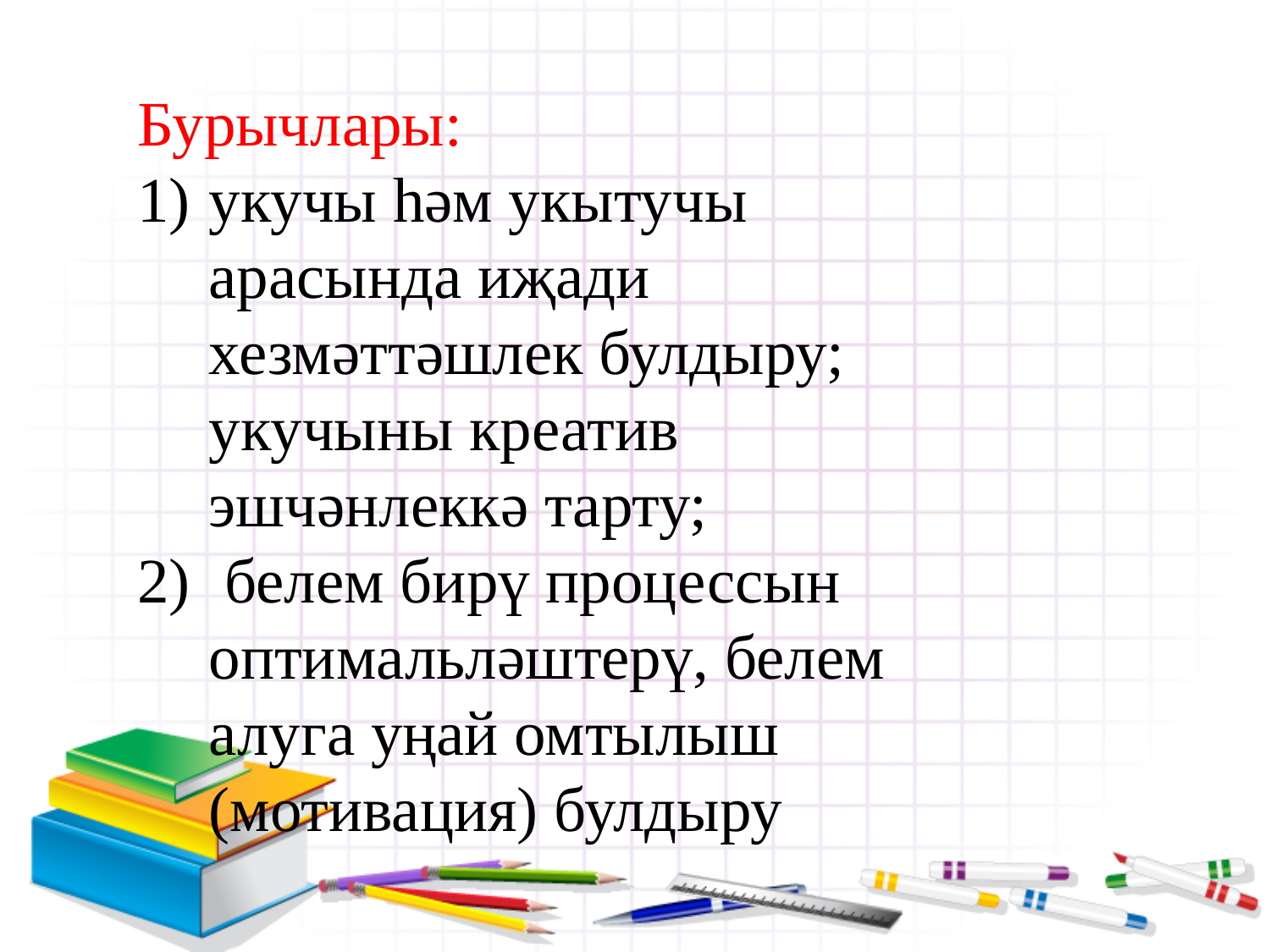

Бурычлары:
укучы һәм укытучы арасында иҗади хезмәттәшлек булдыру; укучыны креатив эшчәнлеккә тарту;
 белем бирү процессын оптимальләштерү, белем алуга уңай омтылыш (мотивация) булдыру